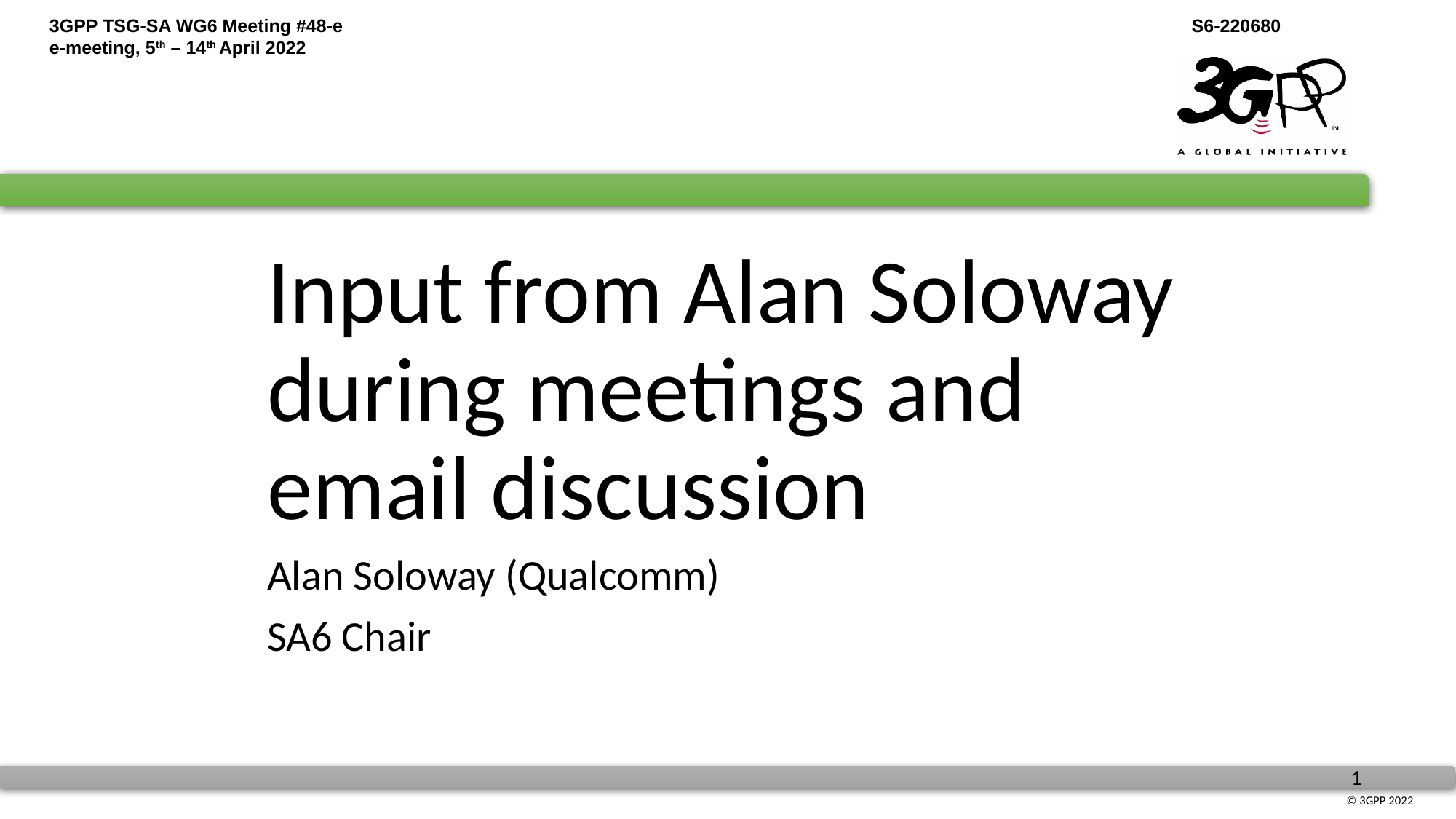

# Input from Alan Soloway during meetings and email discussion
Alan Soloway (Qualcomm)
SA6 Chair